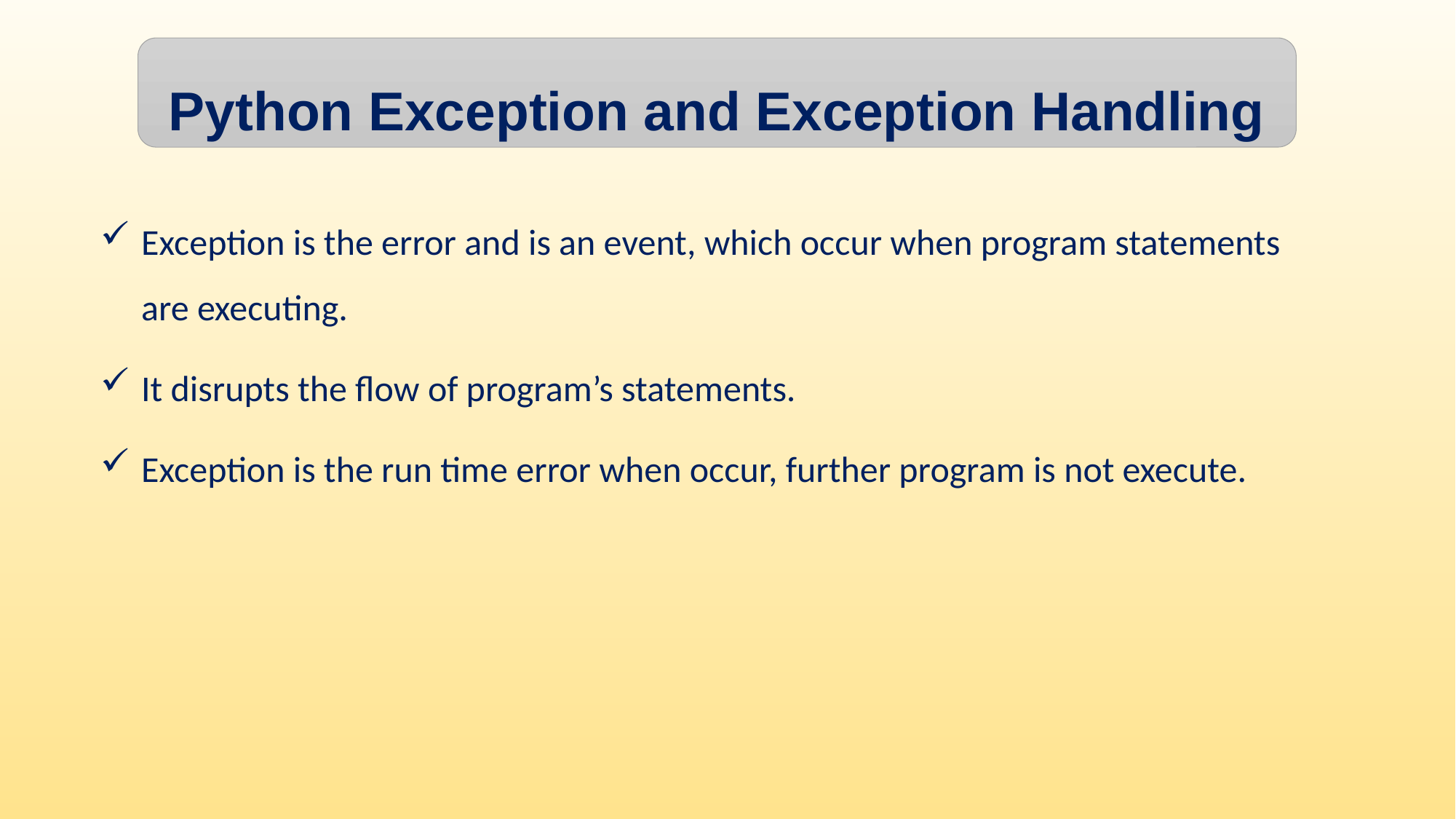

Python Exception and Exception Handling
Exception is the error and is an event, which occur when program statements are executing.
It disrupts the flow of program’s statements.
Exception is the run time error when occur, further program is not execute.